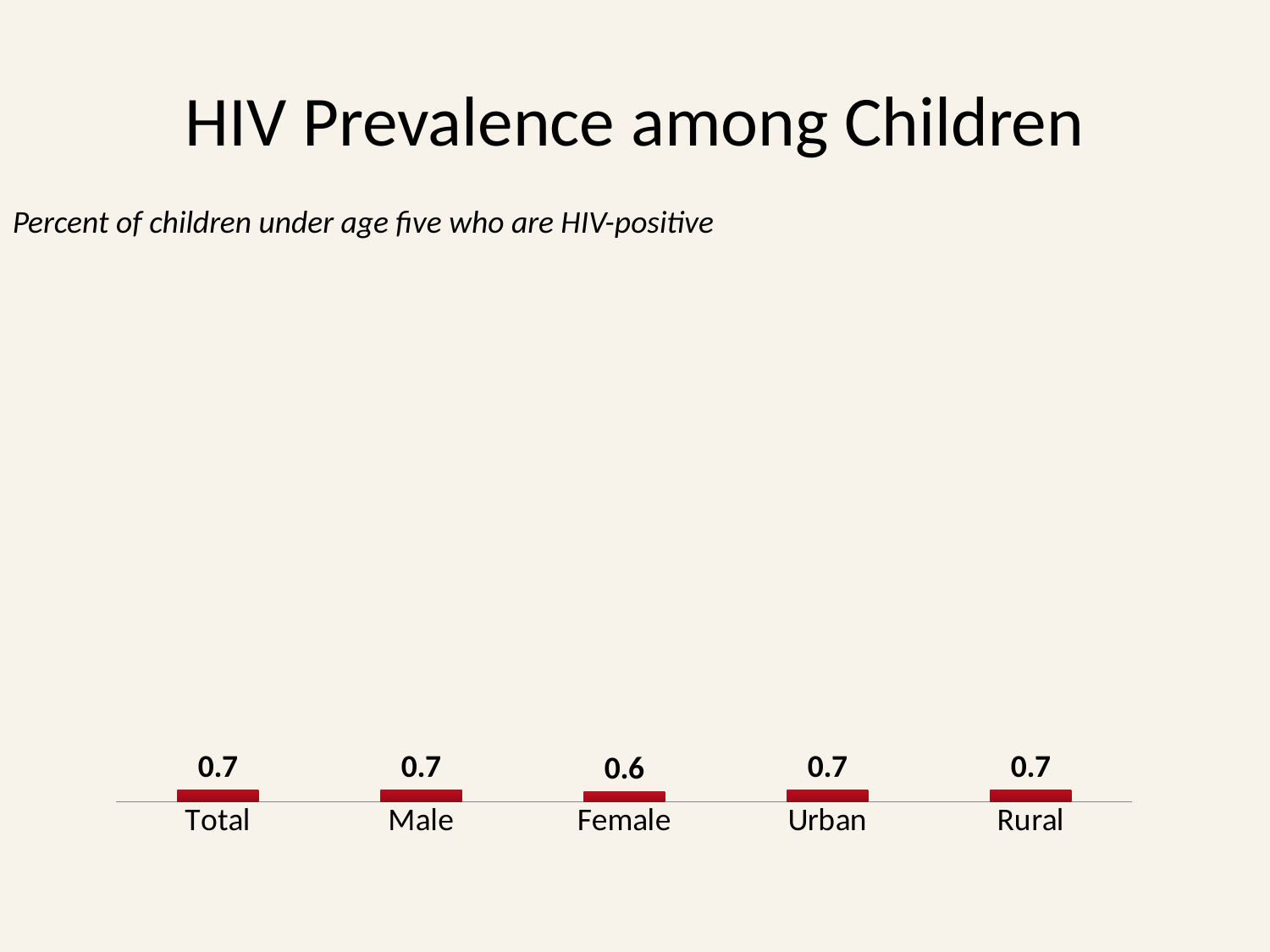

# HIV Prevalence among Children
Percent of children under age five who are HIV-positive

### Chart

| Category | Series 1 |
|---|---|
| Total | 0.7 |
| Male | 0.7 |
| Female | 0.6 |
| Urban | 0.7 |
| Rural | 0.7 |